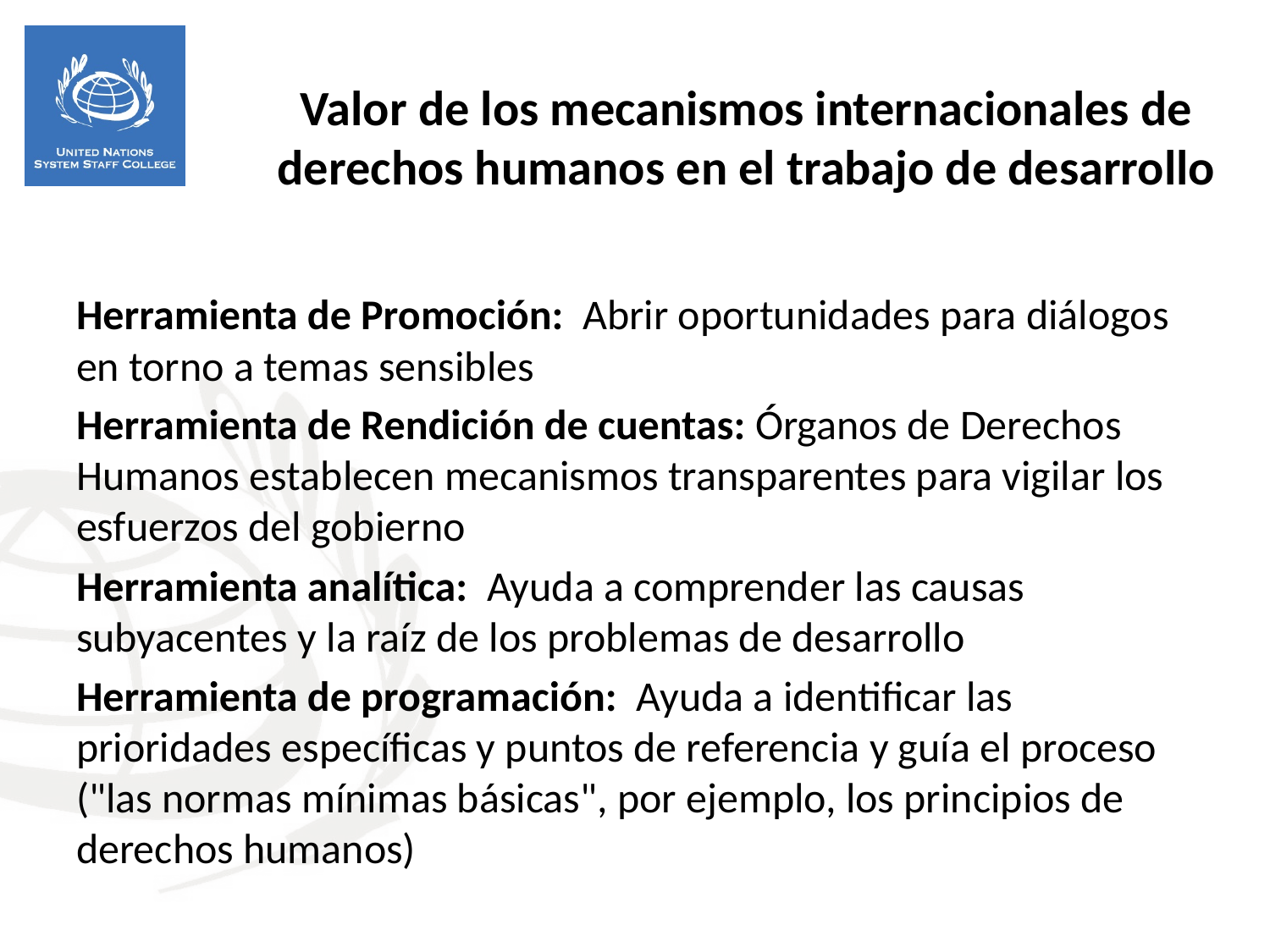

Herramienta de Promoción:  Abrir oportunidades para diálogos en torno a temas sensibles
Herramienta de Rendición de cuentas: Órganos de Derechos Humanos establecen mecanismos transparentes para vigilar los esfuerzos del gobierno
Herramienta analítica:  Ayuda a comprender las causas subyacentes y la raíz de los problemas de desarrollo
Herramienta de programación:  Ayuda a identificar las prioridades específicas y puntos de referencia y guía el proceso ("las normas mínimas básicas", por ejemplo, los principios de derechos humanos)
Valor de los mecanismos internacionales de derechos humanos en el trabajo de desarrollo